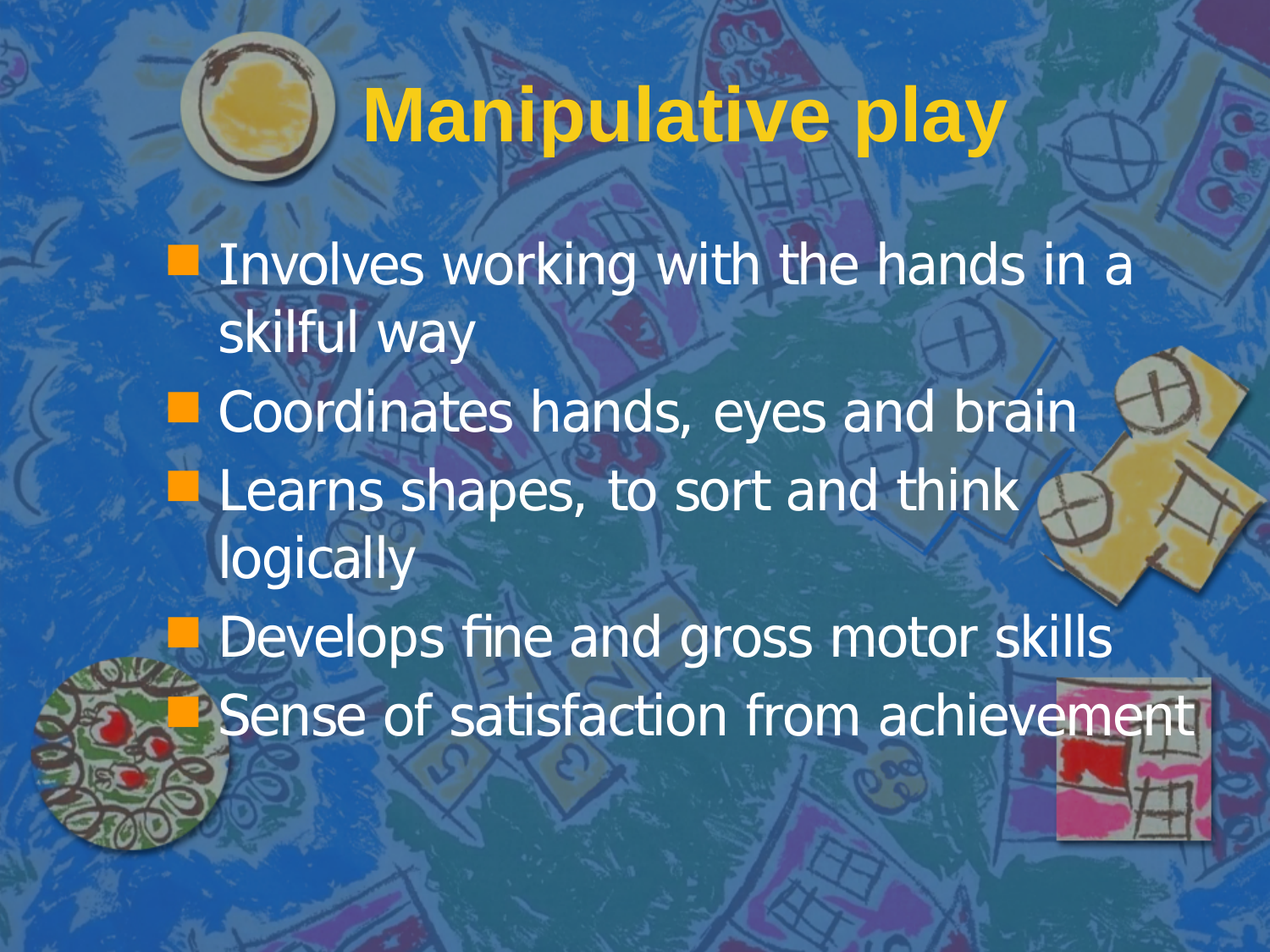

# Manipulative play
Involves working with the hands in a skilful way
Coordinates hands, eyes and brain
Learns shapes, to sort and think logically
Develops fine and gross motor skills
Sense of satisfaction from achievement